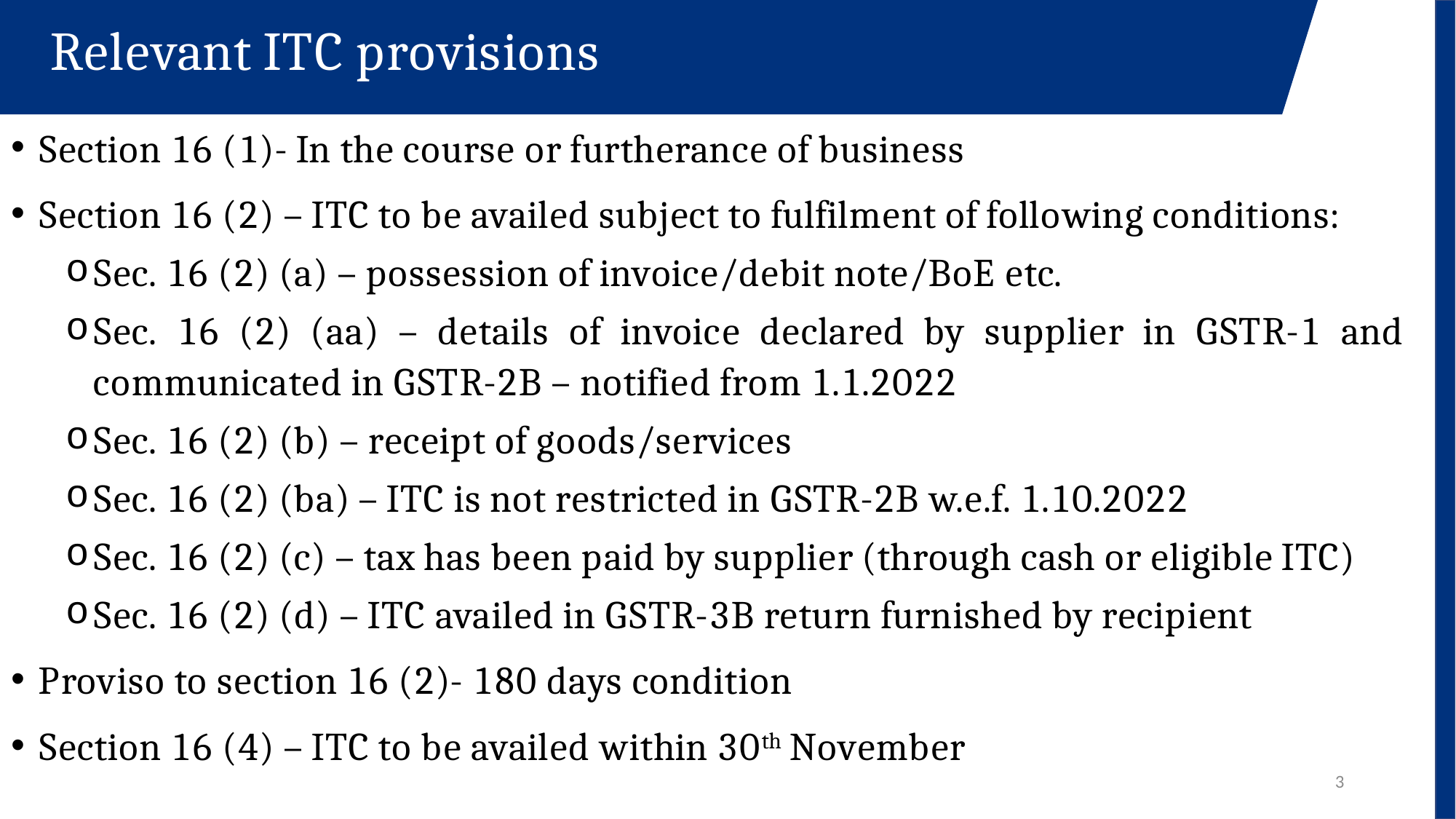

Relevant ITC provisions
Section 16 (1)- In the course or furtherance of business
Section 16 (2) – ITC to be availed subject to fulfilment of following conditions:
Sec. 16 (2) (a) – possession of invoice/debit note/BoE etc.
Sec. 16 (2) (aa) – details of invoice declared by supplier in GSTR-1 and communicated in GSTR-2B – notified from 1.1.2022
Sec. 16 (2) (b) – receipt of goods/services
Sec. 16 (2) (ba) – ITC is not restricted in GSTR-2B w.e.f. 1.10.2022
Sec. 16 (2) (c) – tax has been paid by supplier (through cash or eligible ITC)
Sec. 16 (2) (d) – ITC availed in GSTR-3B return furnished by recipient
Proviso to section 16 (2)- 180 days condition
Section 16 (4) – ITC to be availed within 30th November

3